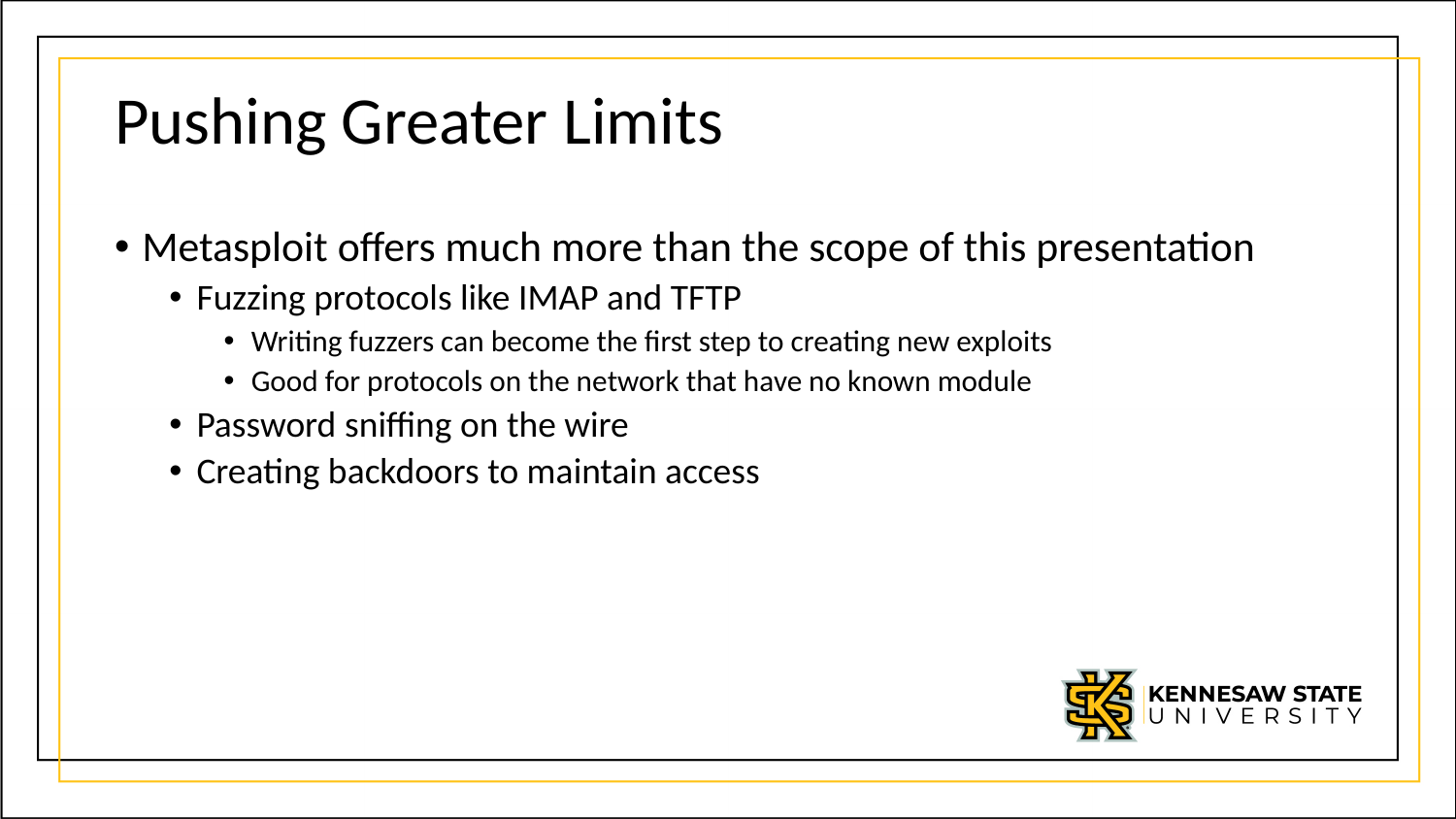

# Pushing Greater Limits
Metasploit offers much more than the scope of this presentation
Fuzzing protocols like IMAP and TFTP
Writing fuzzers can become the first step to creating new exploits
Good for protocols on the network that have no known module
Password sniffing on the wire
Creating backdoors to maintain access